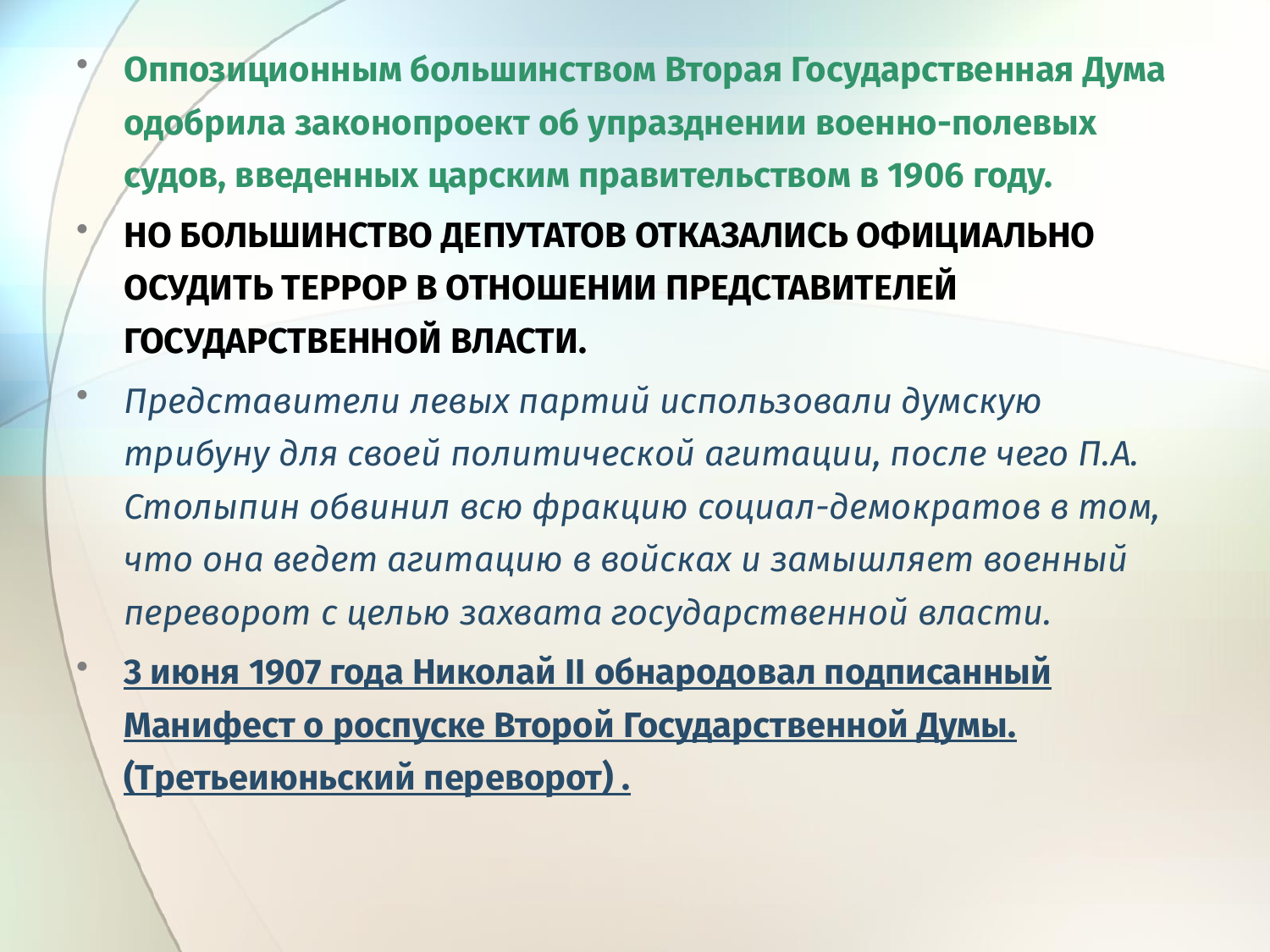

Оппозиционным большинством Вторая Государственная Дума одобрила законопроект об упразднении военно-полевых судов, введенных царским правительством в 1906 году.
Но большинство депутатов отказались официально осудить террор в отношении представителей государственной власти.
Представители левых партий использовали думскую трибуну для своей политической агитации, после чего П.А. Столыпин обвинил всю фракцию социал-демократов в том, что она ведет агитацию в войсках и замышляет военный переворот с целью захвата государственной власти.
3 июня 1907 года Николай II обнародовал подписанный Манифест о роспуске Второй Государственной Думы.(Третьеиюньский переворот) .